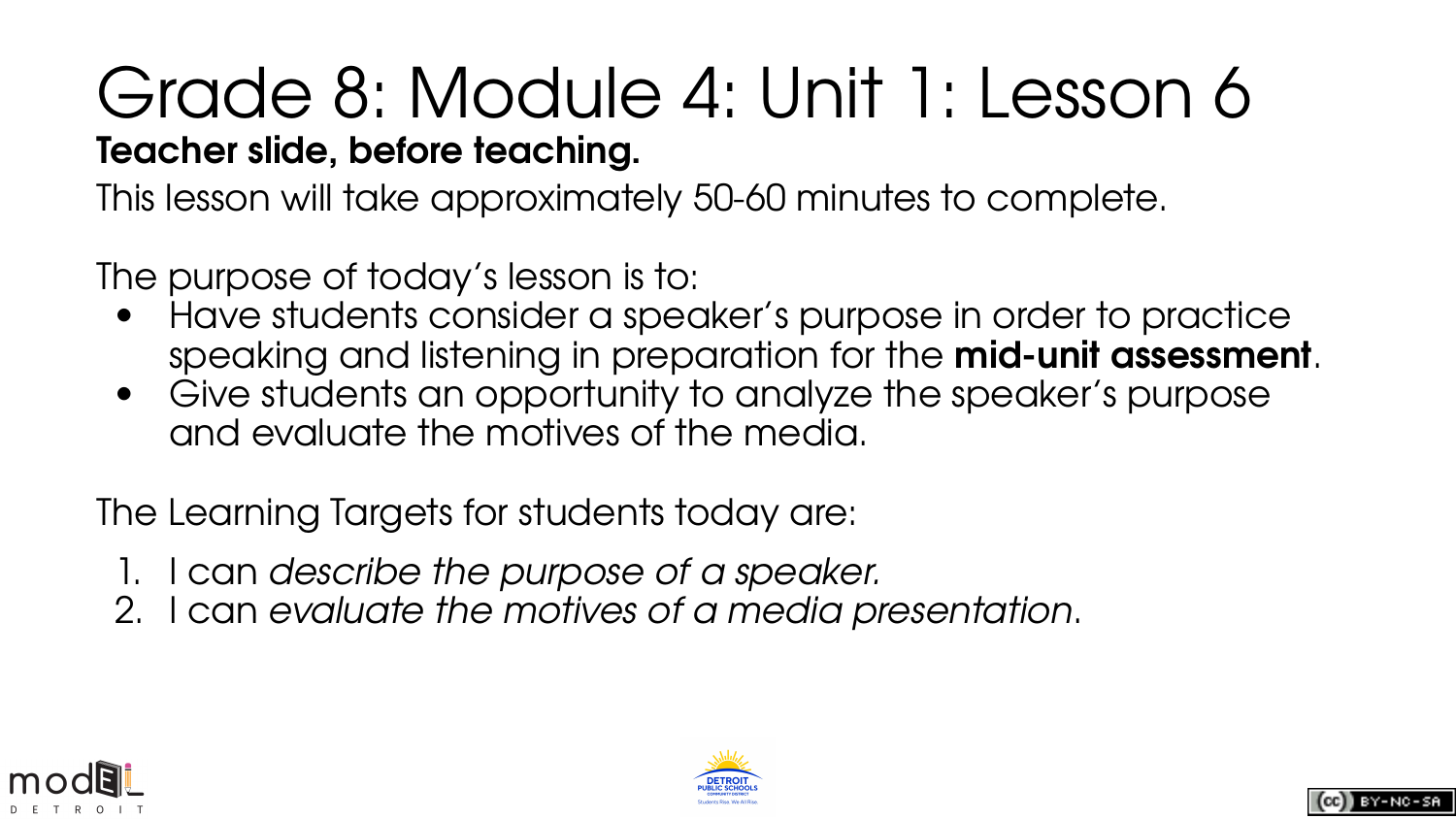

# Grade 8: Module 4: Unit 1: Lesson 6
Teacher slide, before teaching.

This lesson will take approximately 50-60 minutes to complete.

The purpose of today’s lesson is to:
Have students consider a speaker’s purpose in order to practice speaking and listening in preparation for the mid-unit assessment.
Give students an opportunity to analyze the speaker’s purpose and evaluate the motives of the media.

The Learning Targets for students today are:
I can describe the purpose of a speaker.
I can evaluate the motives of a media presentation.